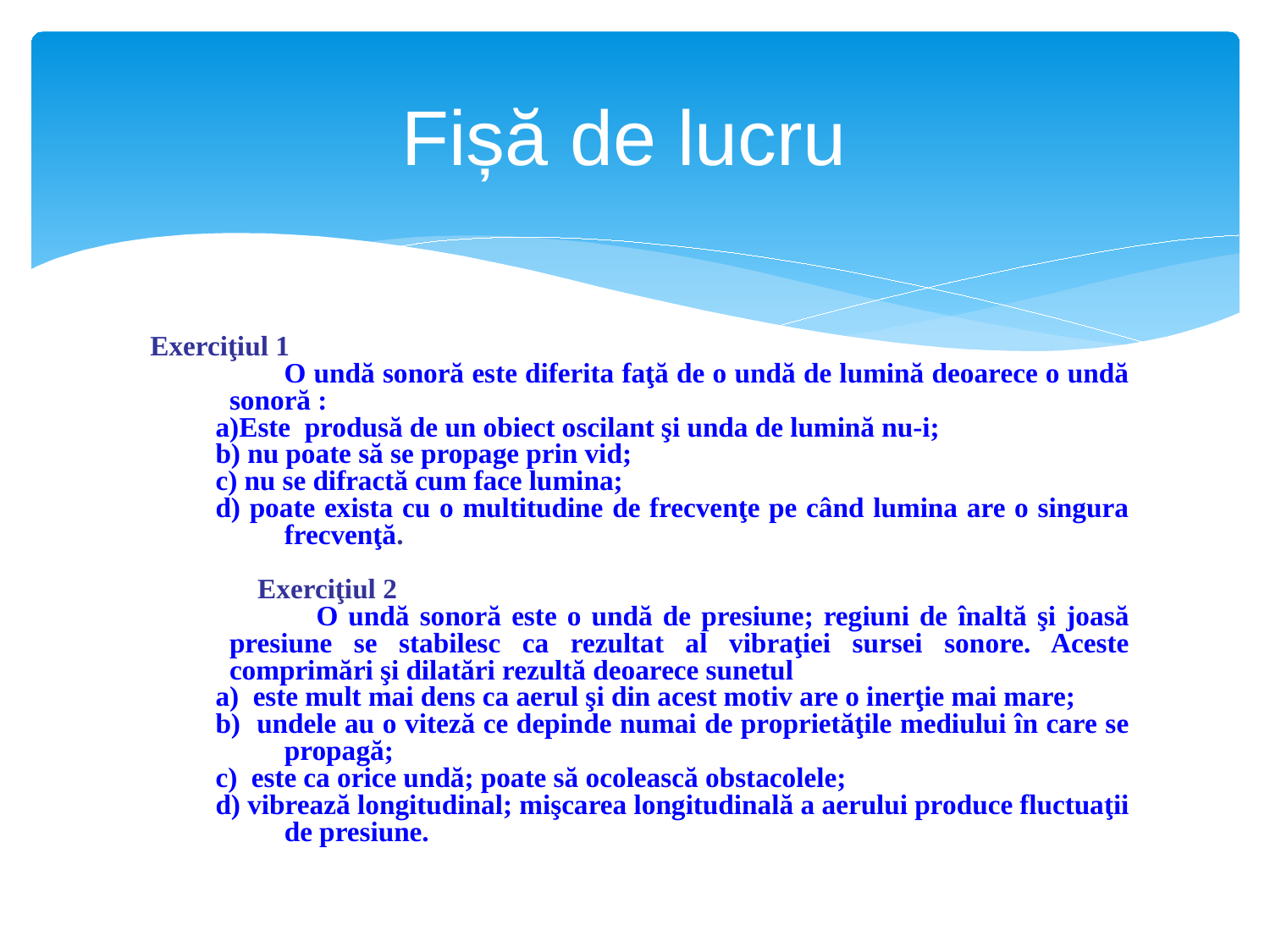

# Fișă de lucru
Exerciţiul 1
                 O undă sonoră este diferita faţă de o undă de lumină deoarece o undă sonoră :
a)Este  produsă de un obiect oscilant şi unda de lumină nu-i;
b) nu poate să se propage prin vid;
c) nu se difractă cum face lumina;
d) poate exista cu o multitudine de frecvenţe pe când lumina are o singura frecvenţă.

      Exerciţiul 2
                O undă sonoră este o undă de presiune; regiuni de înaltă şi joasă presiune se stabilesc ca rezultat al vibraţiei sursei sonore. Aceste comprimări şi dilatări rezultă deoarece sunetul
a)  este mult mai dens ca aerul şi din acest motiv are o inerţie mai mare;
b)  undele au o viteză ce depinde numai de proprietăţile mediului în care se propagă;
c)  este ca orice undă; poate să ocolească obstacolele;
d) vibrează longitudinal; mişcarea longitudinală a aerului produce fluctuaţii de presiune.